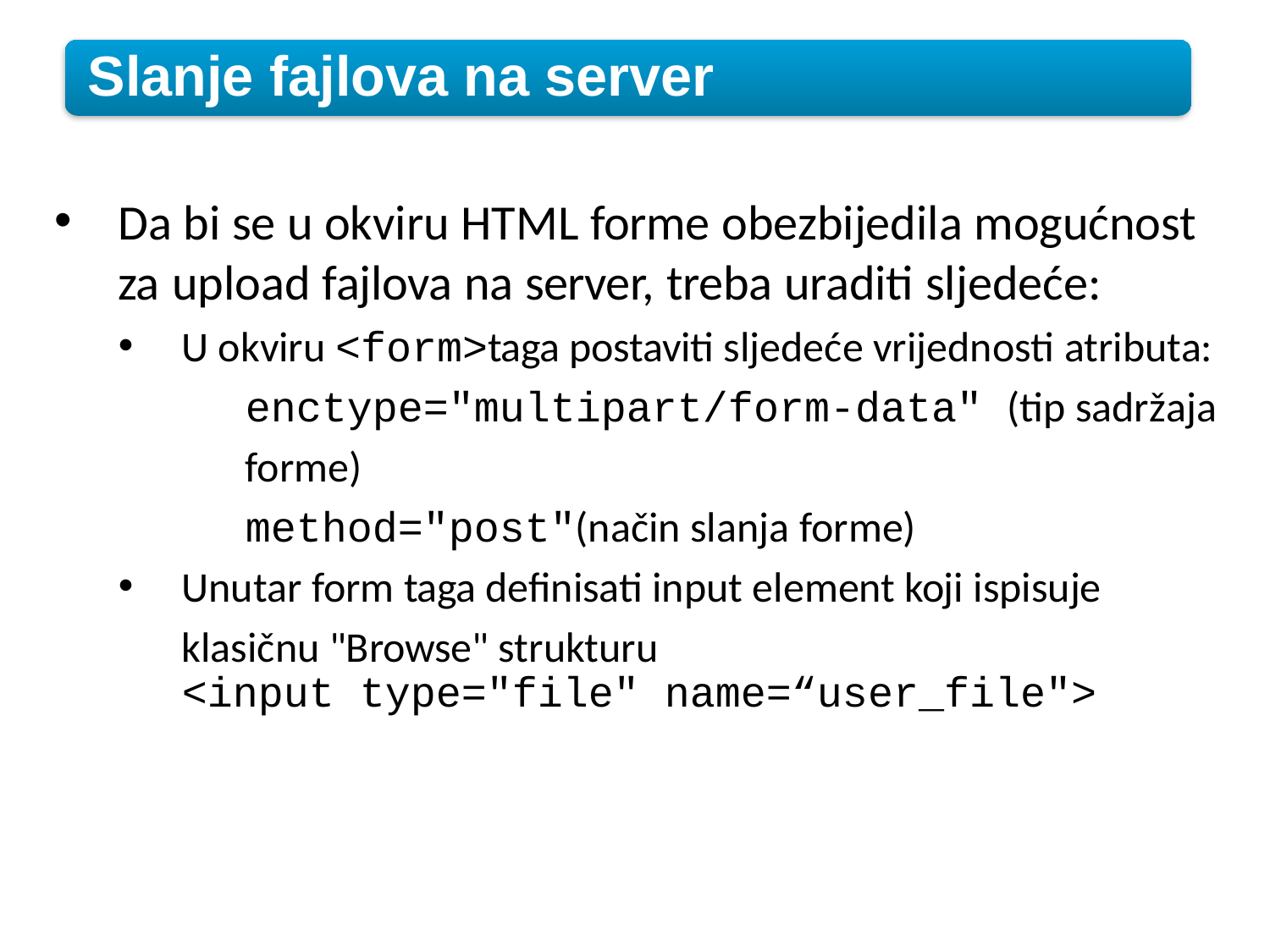

Slanje fajlova na server
Da bi se u okviru HTML forme obezbijedila mogućnost za upload fajlova na server, treba uraditi sljedeće:
U okviru <form>taga postaviti sljedeće vrijednosti atributa:
	enctype="multipart/form-data" (tip sadržaja 	forme)
	method="post"(način slanja forme)
Unutar form taga definisati input element koji ispisuje klasičnu "Browse" strukturu
	<input type="file" name=“user_file">